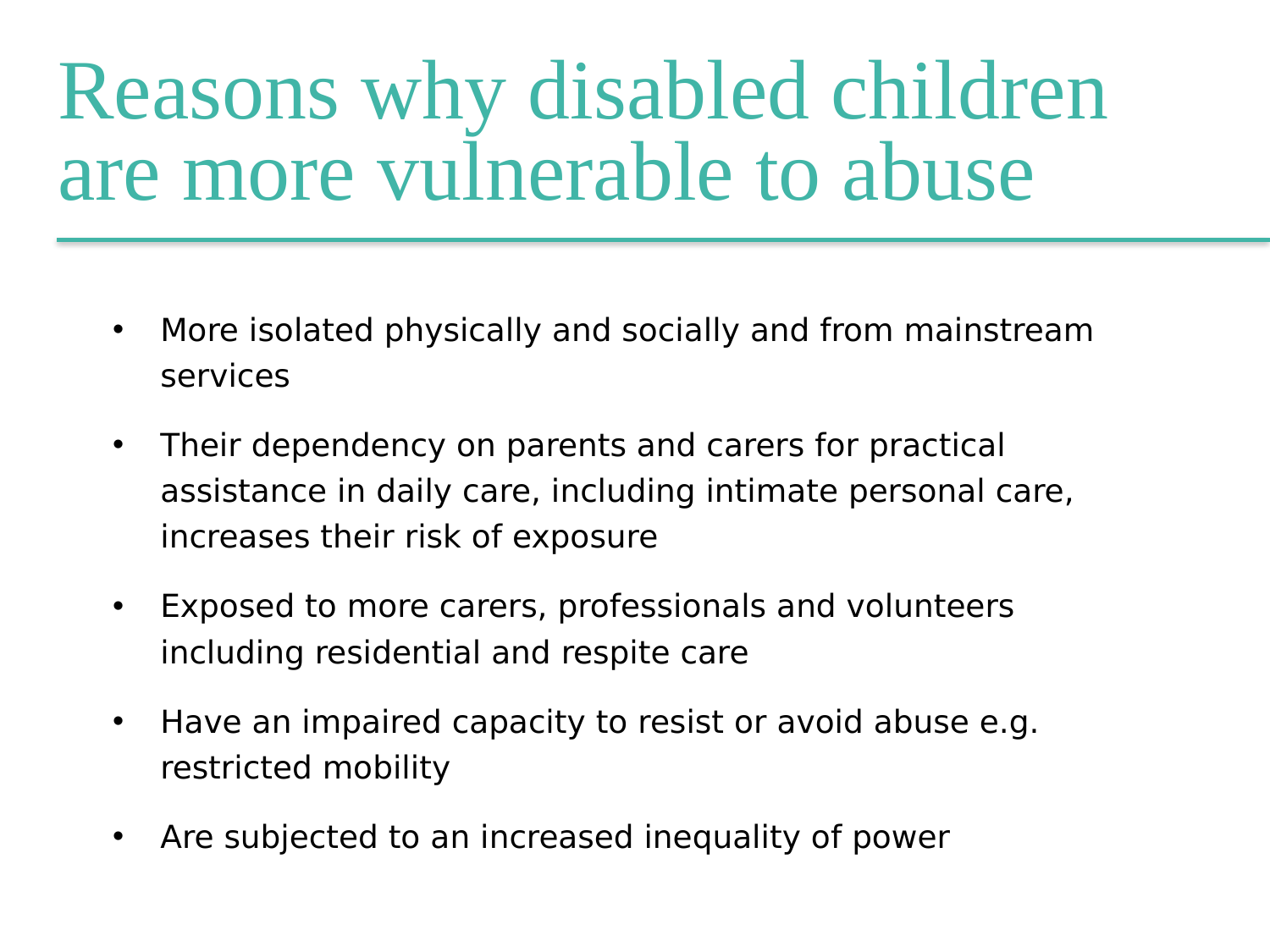

Reasons why disabled children are more vulnerable to abuse
More isolated physically and socially and from mainstream services
Their dependency on parents and carers for practical assistance in daily care, including intimate personal care, increases their risk of exposure
Exposed to more carers, professionals and volunteers including residential and respite care
Have an impaired capacity to resist or avoid abuse e.g. restricted mobility
Are subjected to an increased inequality of power